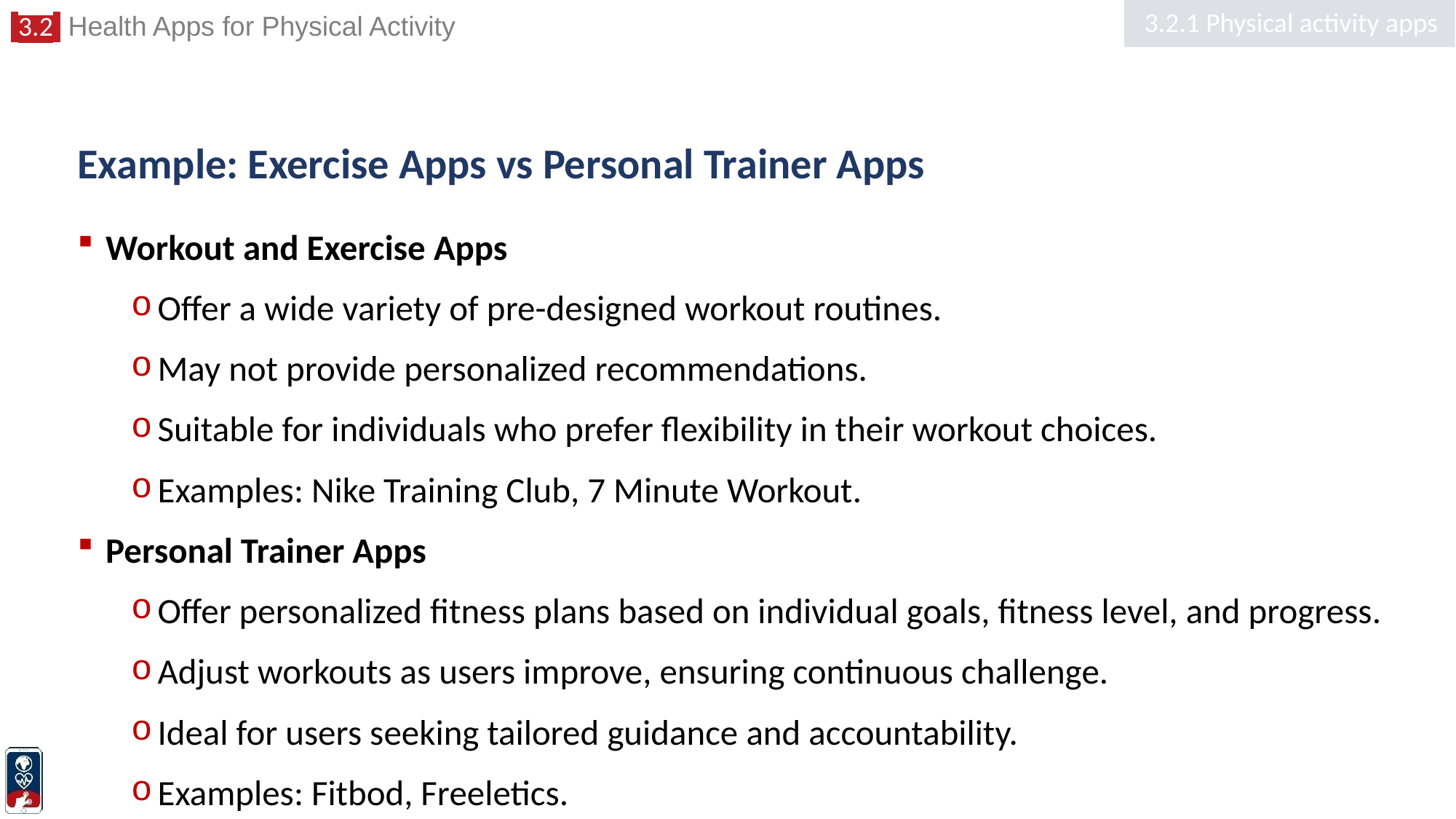

3.2.1 Physical activity apps
# Example: Exercise Apps vs Personal Trainer Apps
Workout and Exercise Apps
Offer a wide variety of pre-designed workout routines.
May not provide personalized recommendations.
Suitable for individuals who prefer flexibility in their workout choices.
Examples: Nike Training Club, 7 Minute Workout.
Personal Trainer Apps
Offer personalized fitness plans based on individual goals, fitness level, and progress.
Adjust workouts as users improve, ensuring continuous challenge.
Ideal for users seeking tailored guidance and accountability.
Examples: Fitbod, Freeletics.